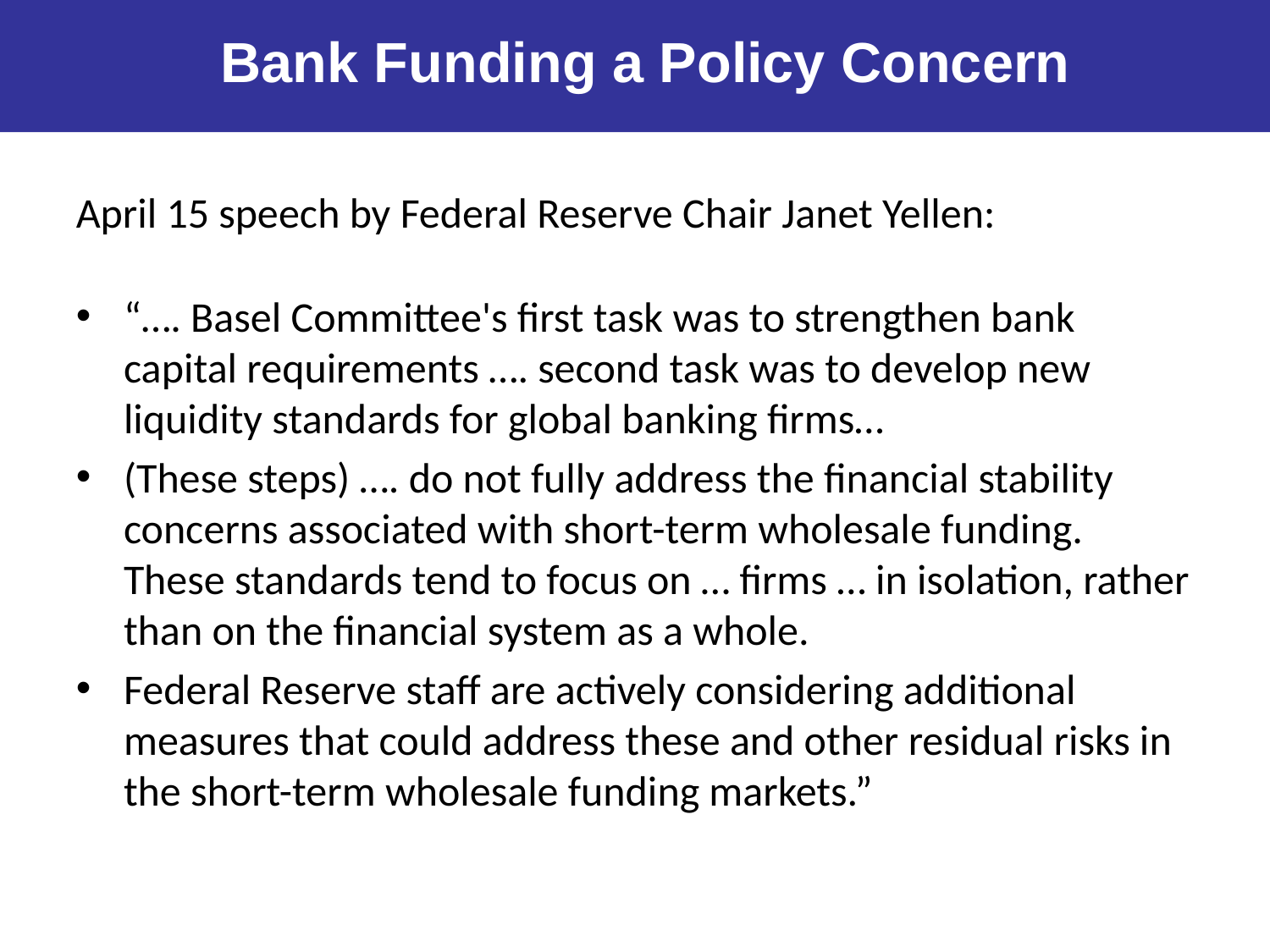

Bank Funding a Policy Concern
April 15 speech by Federal Reserve Chair Janet Yellen:

“…. Basel Committee's first task was to strengthen bank capital requirements …. second task was to develop new liquidity standards for global banking firms…
(These steps) …. do not fully address the financial stability concerns associated with short-term wholesale funding. These standards tend to focus on … firms … in isolation, rather than on the financial system as a whole.
Federal Reserve staff are actively considering additional measures that could address these and other residual risks in the short-term wholesale funding markets.”